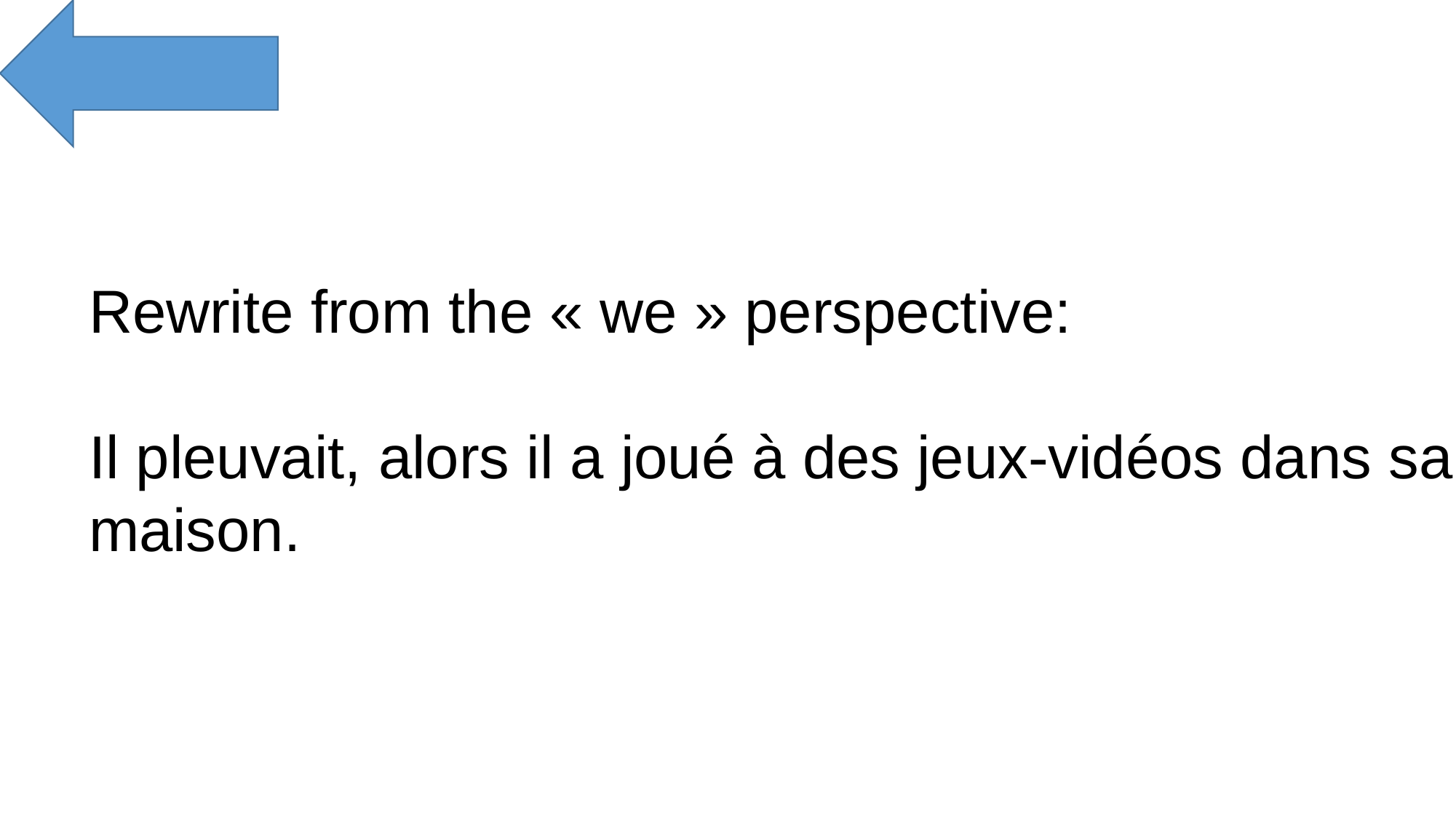

Rewrite from the « we » perspective:

Il pleuvait, alors il a joué à des jeux-vidéos dans sa maison.